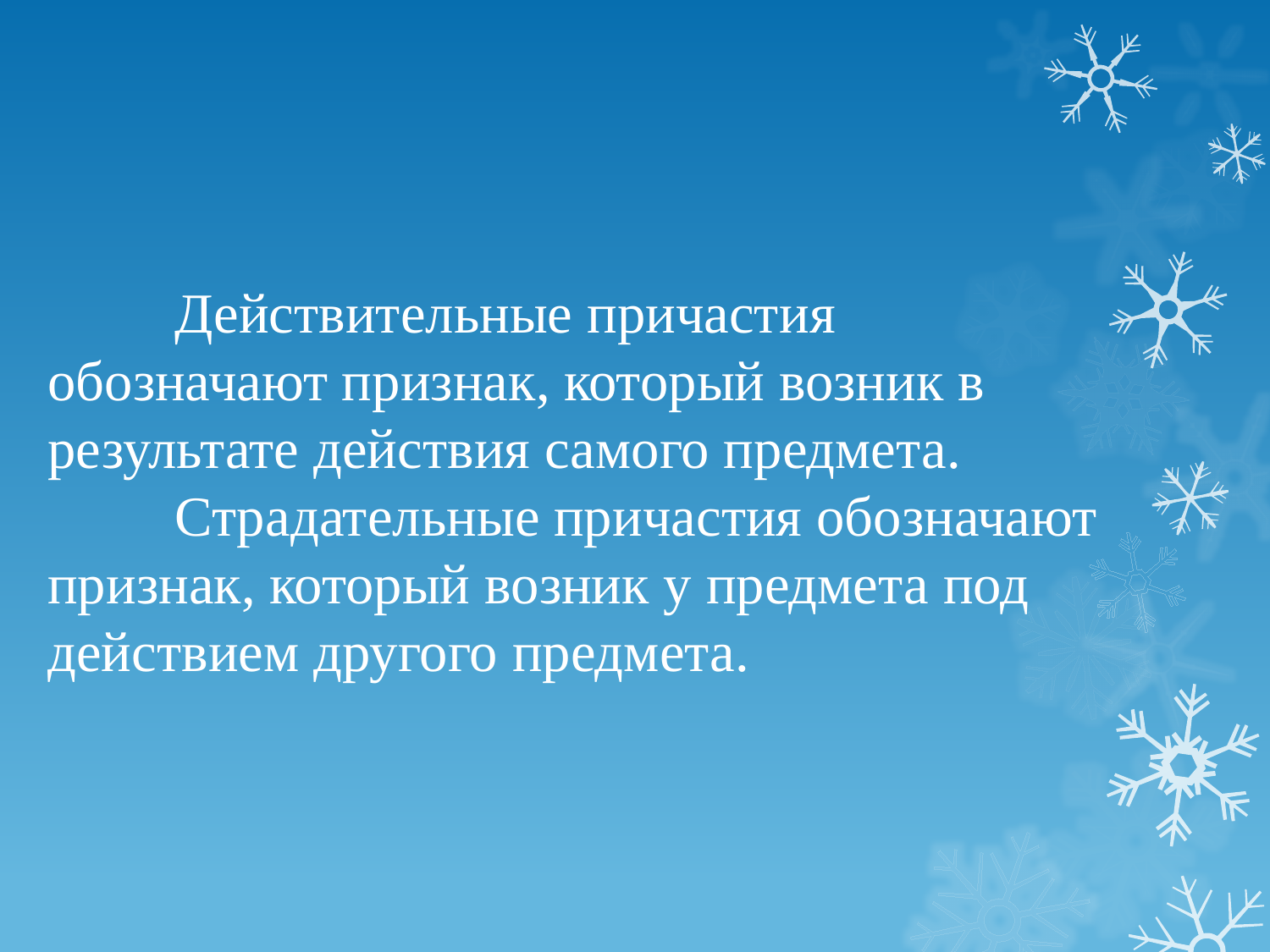

# Действительные причастия обозначают признак, который возник в результате действия самого предмета. Страдательные причастия обозначают признак, который возник у предмета под действием другого предмета.